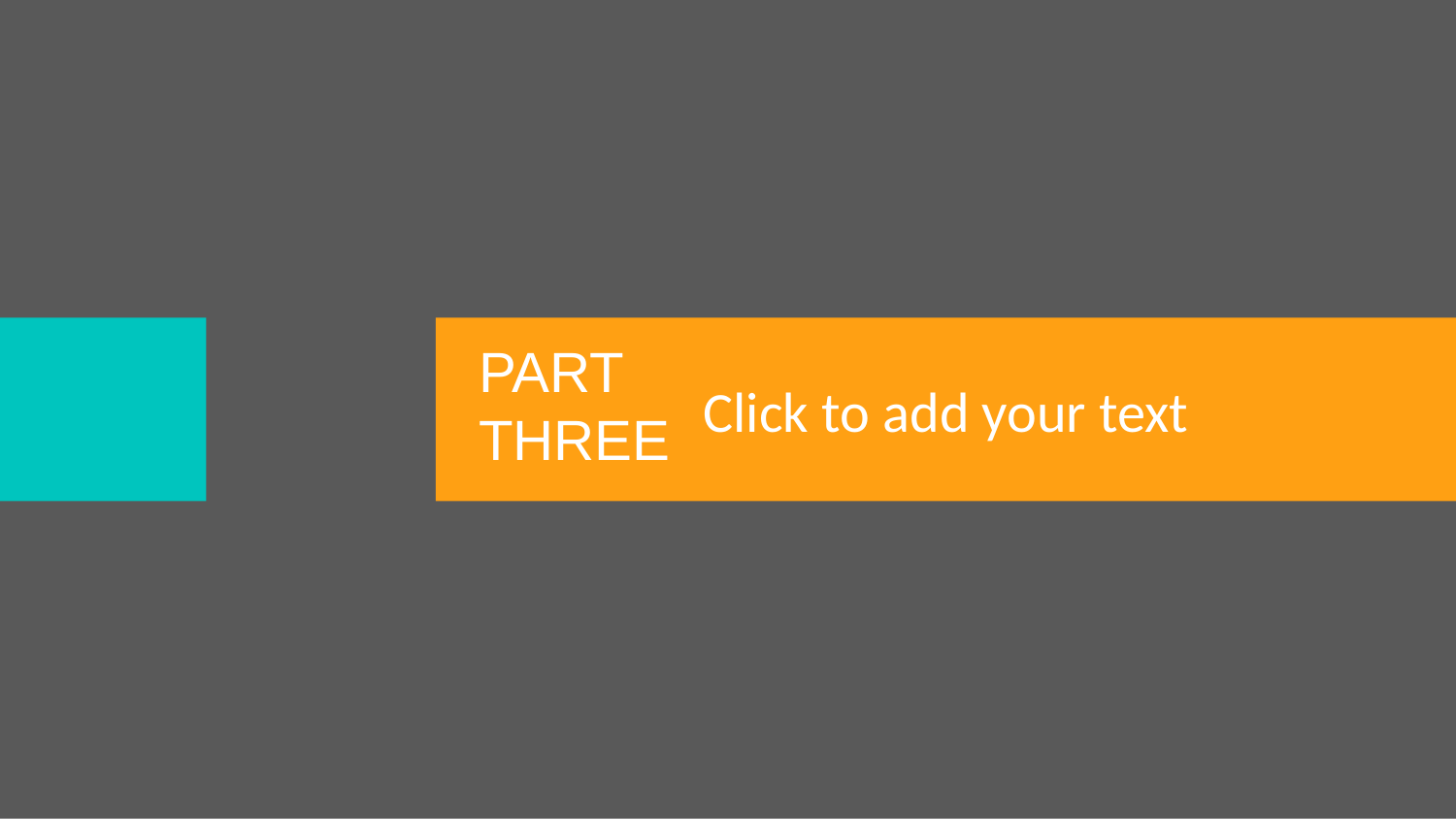

Click to add your text
PART THREE